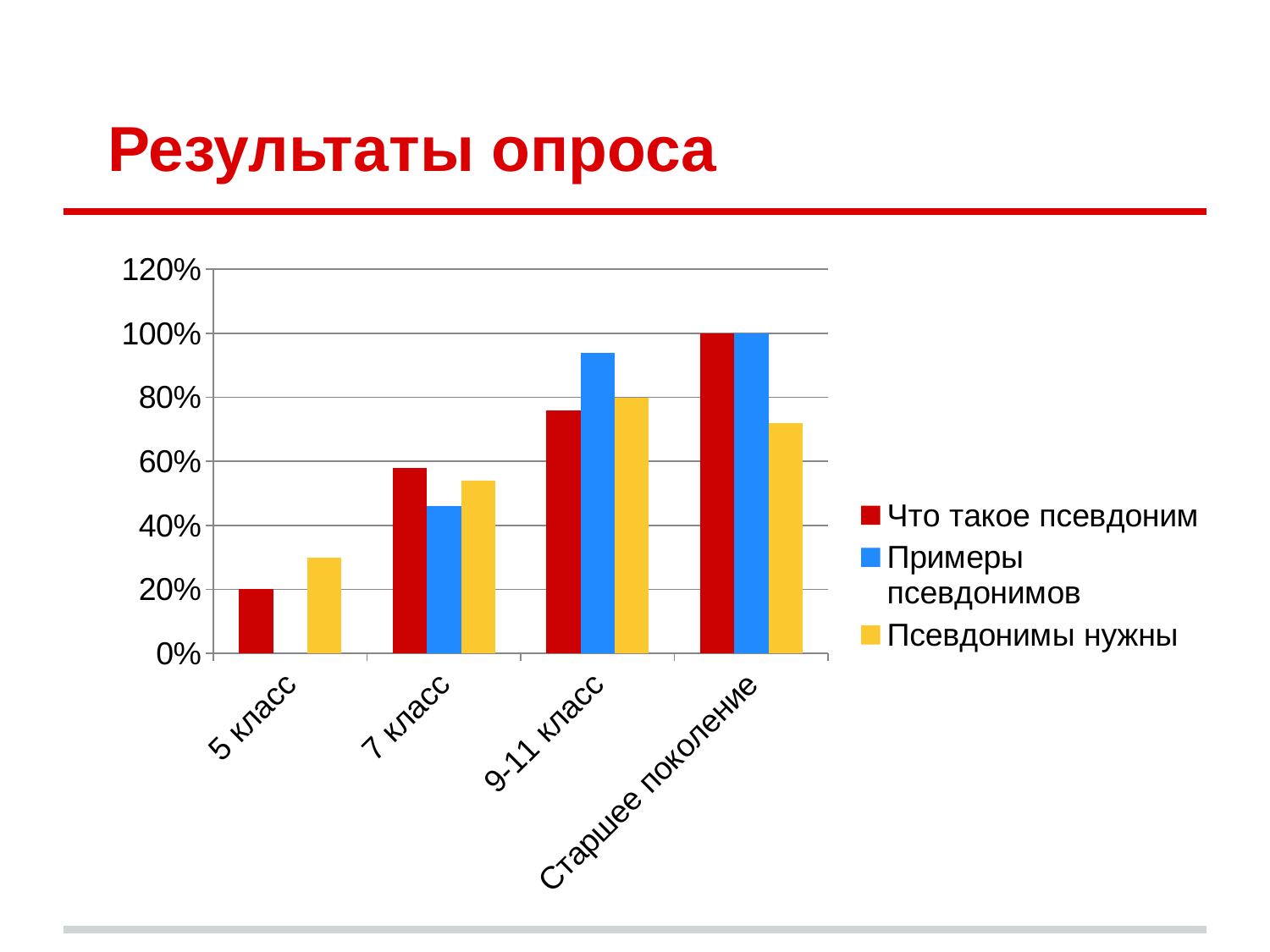

# Результаты опроса

### Chart

| Category | Что такое псевдоним | Примеры псевдонимов | Псевдонимы нужны |
|---|---|---|---|
| 5 класс | 0.2 | 0.0 | 0.3 |
| 7 класс | 0.58 | 0.46 | 0.54 |
| 9-11 класс | 0.76 | 0.94 | 0.8 |
| Старшее поколение | 1.0 | 1.0 | 0.72 |